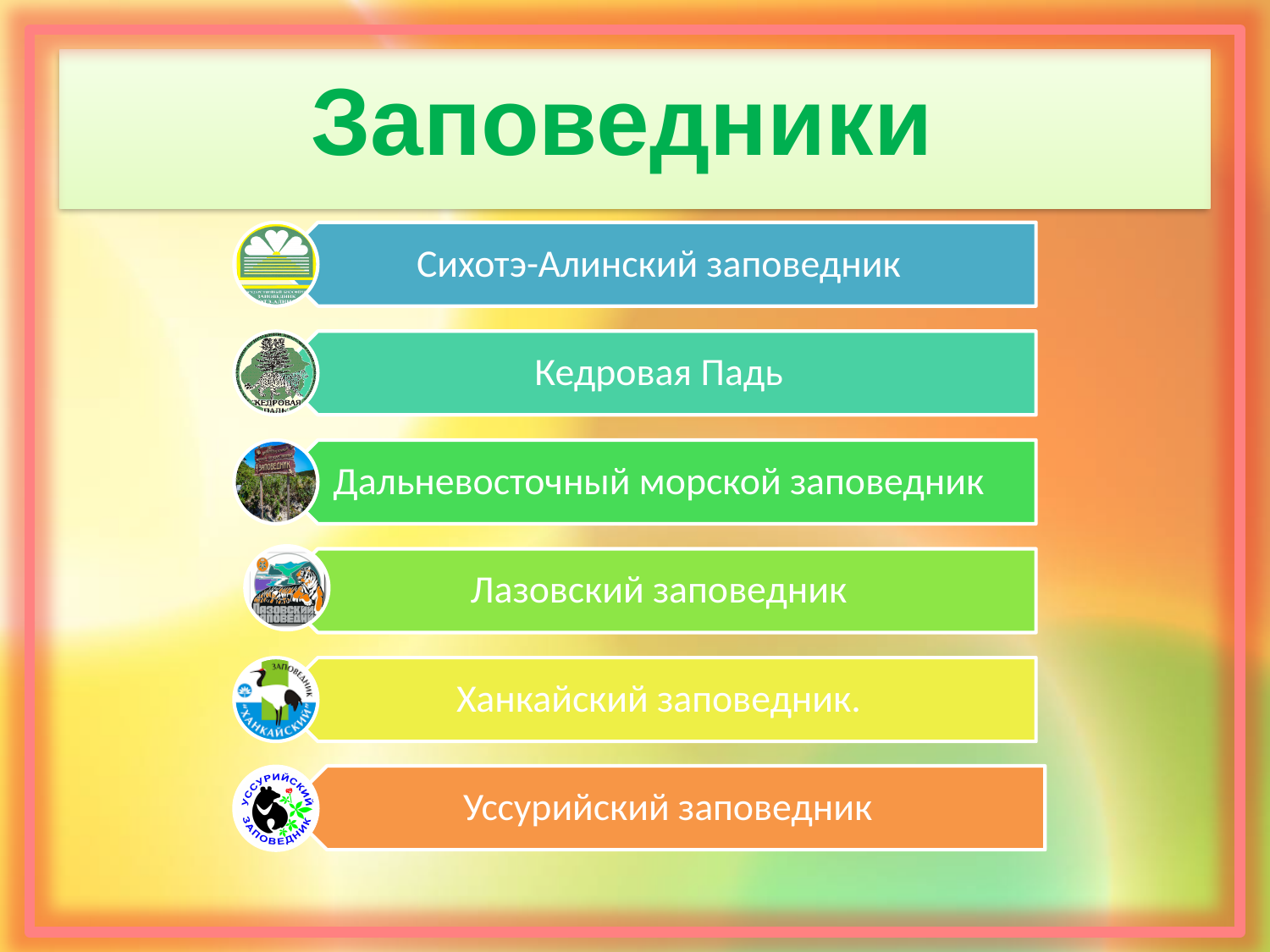

# Заповедники
Сихотэ-Алинский заповедник
Кедровая Падь
Дальневосточный морской заповедник
Лазовский заповедник
Ханкайский заповедник.
Уссурийский заповедник